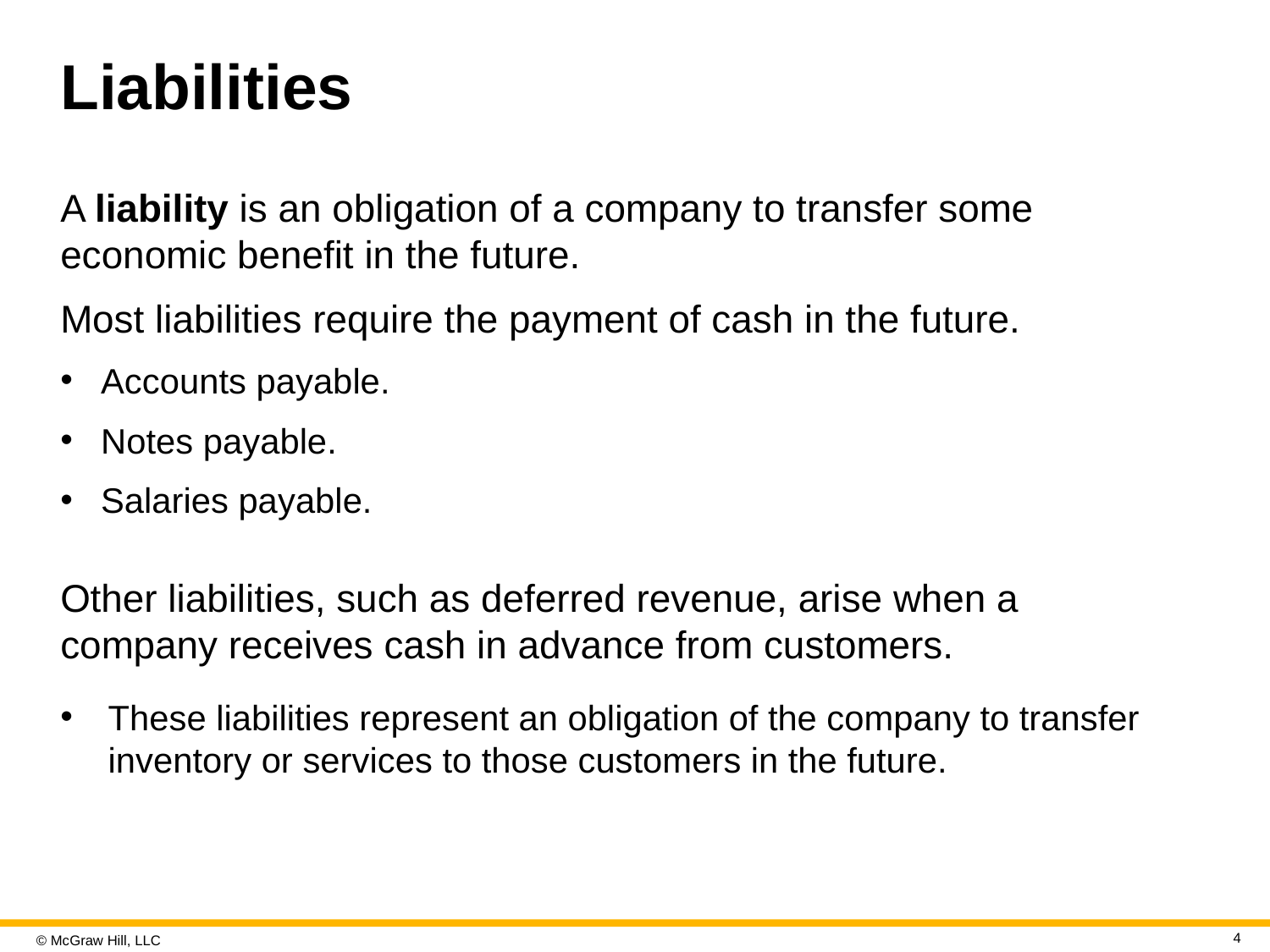

# Liabilities
A liability is an obligation of a company to transfer some economic benefit in the future.
Most liabilities require the payment of cash in the future.
Accounts payable.
Notes payable.
Salaries payable.
Other liabilities, such as deferred revenue, arise when a company receives cash in advance from customers.
These liabilities represent an obligation of the company to transfer inventory or services to those customers in the future.
4